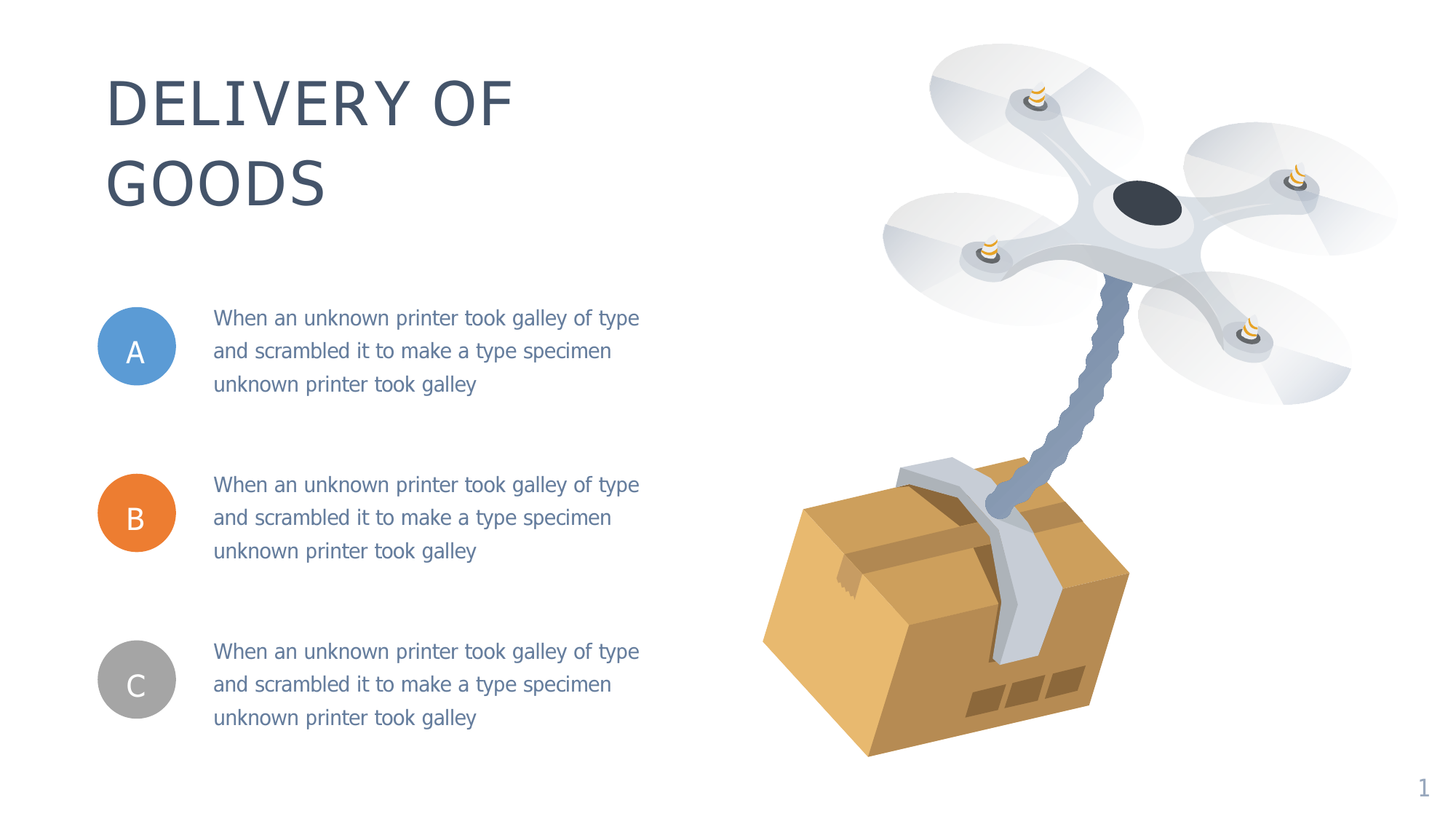

DELIVERY OF GOODS
When an unknown printer took galley of type and scrambled it to make a type specimen unknown printer took galley
A
When an unknown printer took galley of type and scrambled it to make a type specimen unknown printer took galley
B
When an unknown printer took galley of type and scrambled it to make a type specimen unknown printer took galley
C